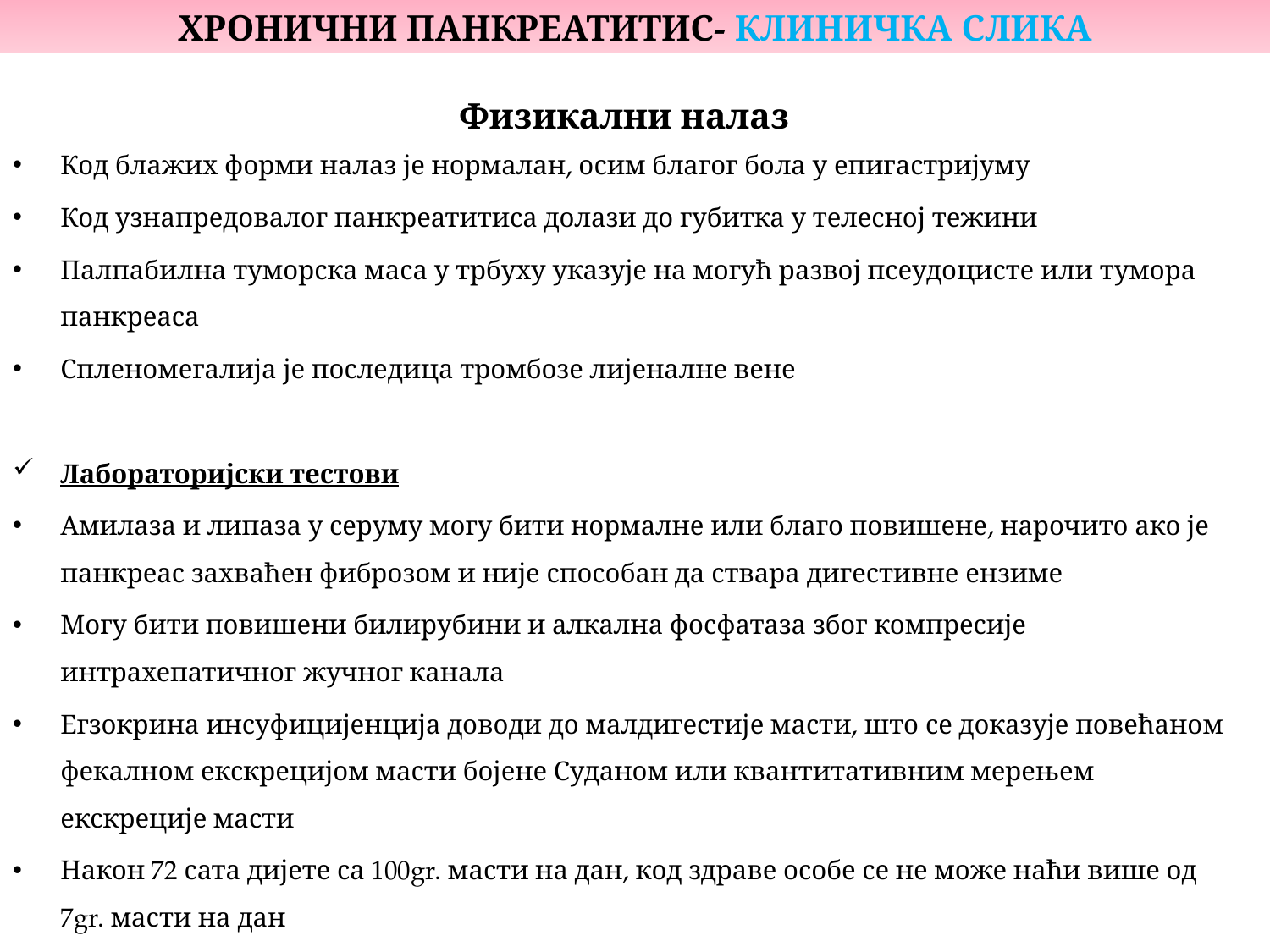

ХРОНИЧНИ ПАНКРЕАТИТИС- КЛИНИЧКА СЛИКА
# Физикални налаз
Код блажих форми налаз је нормалан, осим благог бола у епигастријуму
Код узнапредовалог панкреатитиса долази до губитка у телесној тежини
Палпабилна туморска маса у трбуху указује на могућ развој псеудоцисте или тумора панкреаса
Спленомегалија је последица тромбозе лијеналне вене

Лабораторијски тестови
Амилаза и липаза у серуму могу бити нормалне или благо повишене, нарочито ако је панкреас захваћен фиброзом и није способан да ствара дигестивне ензиме
Могу бити повишени билирубини и алкална фосфатаза због компресије интрахепатичног жучног канала
Егзокрина инсуфицијенција доводи до малдигестије масти, што се доказује повећаном фекалном екскрецијом масти бојене Суданом или квантитативним мерењем екскреције масти
Након 72 сата дијете са 100gr. масти на дан, код здраве особе се не може наћи више од 7gr. масти на дан